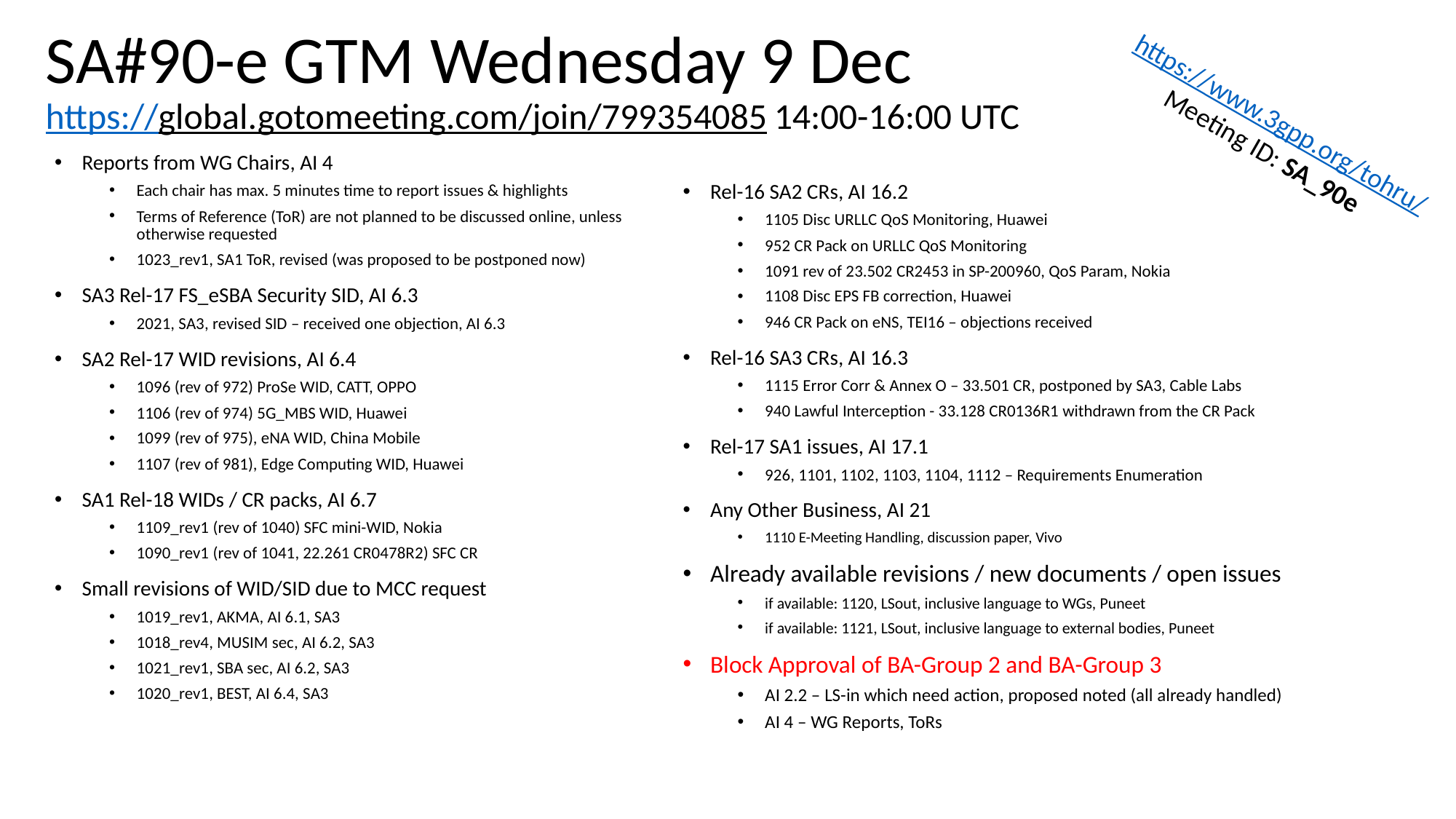

# SA#90-e GTM Wednesday 9 Dec https://global.gotomeeting.com/join/799354085 14:00-16:00 UTC
https://www.3gpp.org/tohru/
Meeting ID: SA_90e

Rel-16 SA2 CRs, AI 16.2
1105 Disc URLLC QoS Monitoring, Huawei
952 CR Pack on URLLC QoS Monitoring
1091 rev of 23.502 CR2453 in SP-200960, QoS Param, Nokia
1108 Disc EPS FB correction, Huawei
946 CR Pack on eNS, TEI16 – objections received
Rel-16 SA3 CRs, AI 16.3
1115 Error Corr & Annex O – 33.501 CR, postponed by SA3, Cable Labs
940 Lawful Interception - 33.128 CR0136R1 withdrawn from the CR Pack
Rel-17 SA1 issues, AI 17.1
926, 1101, 1102, 1103, 1104, 1112 – Requirements Enumeration
Any Other Business, AI 21
1110 E-Meeting Handling, discussion paper, Vivo
Already available revisions / new documents / open issues
if available: 1120, LSout, inclusive language to WGs, Puneet
if available: 1121, LSout, inclusive language to external bodies, Puneet
Block Approval of BA-Group 2 and BA-Group 3
AI 2.2 – LS-in which need action, proposed noted (all already handled)
AI 4 – WG Reports, ToRs

Reports from WG Chairs, AI 4
Each chair has max. 5 minutes time to report issues & highlights
Terms of Reference (ToR) are not planned to be discussed online, unless otherwise requested
1023_rev1, SA1 ToR, revised (was proposed to be postponed now)
SA3 Rel-17 FS_eSBA Security SID, AI 6.3
2021, SA3, revised SID – received one objection, AI 6.3
SA2 Rel-17 WID revisions, AI 6.4
1096 (rev of 972) ProSe WID, CATT, OPPO
1106 (rev of 974) 5G_MBS WID, Huawei
1099 (rev of 975), eNA WID, China Mobile
1107 (rev of 981), Edge Computing WID, Huawei
SA1 Rel-18 WIDs / CR packs, AI 6.7
1109_rev1 (rev of 1040) SFC mini-WID, Nokia
1090_rev1 (rev of 1041, 22.261 CR0478R2) SFC CR
Small revisions of WID/SID due to MCC request
1019_rev1, AKMA, AI 6.1, SA3
1018_rev4, MUSIM sec, AI 6.2, SA3
1021_rev1, SBA sec, AI 6.2, SA3
1020_rev1, BEST, AI 6.4, SA3